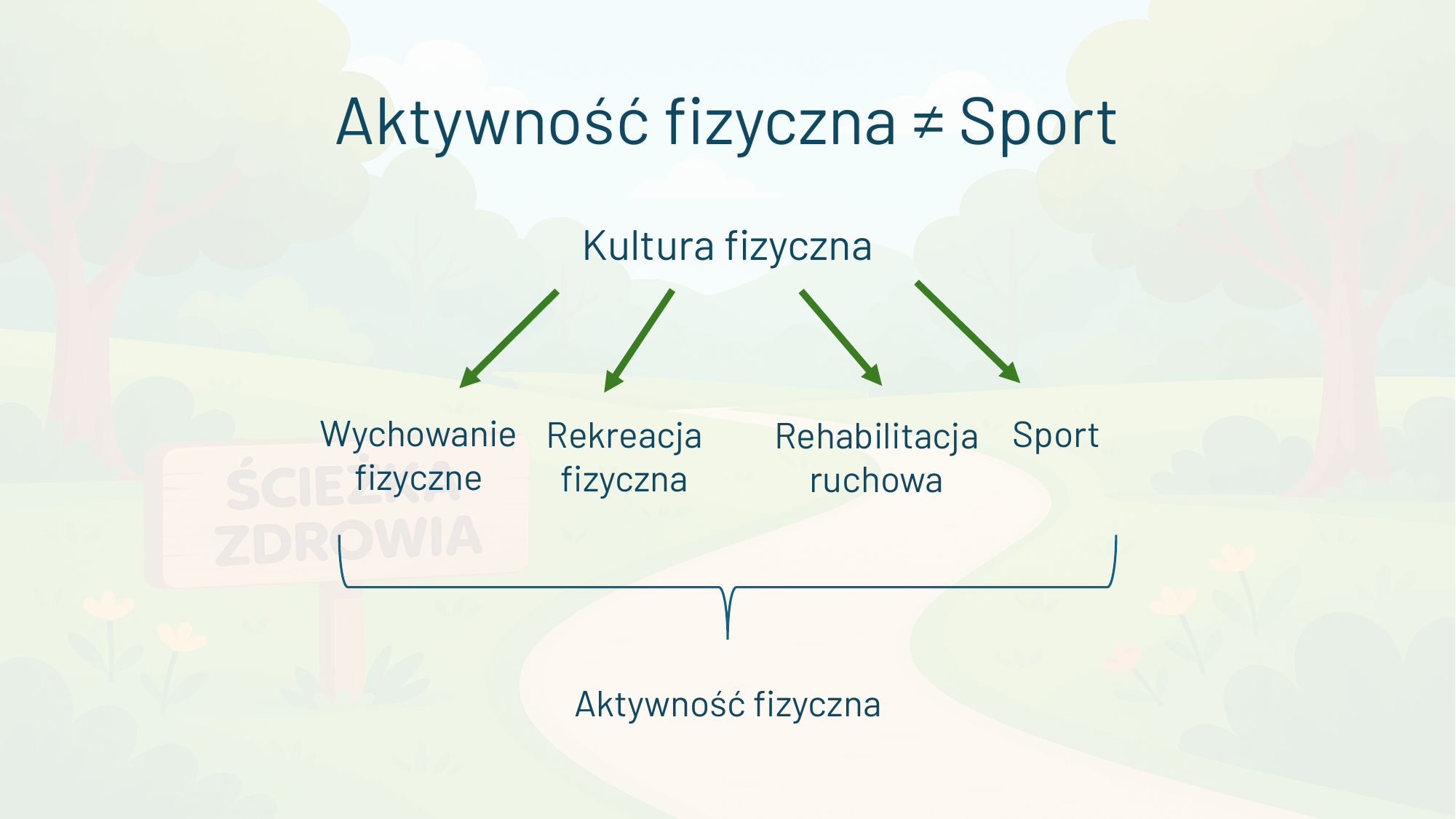

# Aktywność fizyczna ≠ Sport

Kultura fizyczna

Wychowanie fizyczne
Sport
Rekreacja fizyczna
Rehabilitacja ruchowa
Aktywność fizyczna